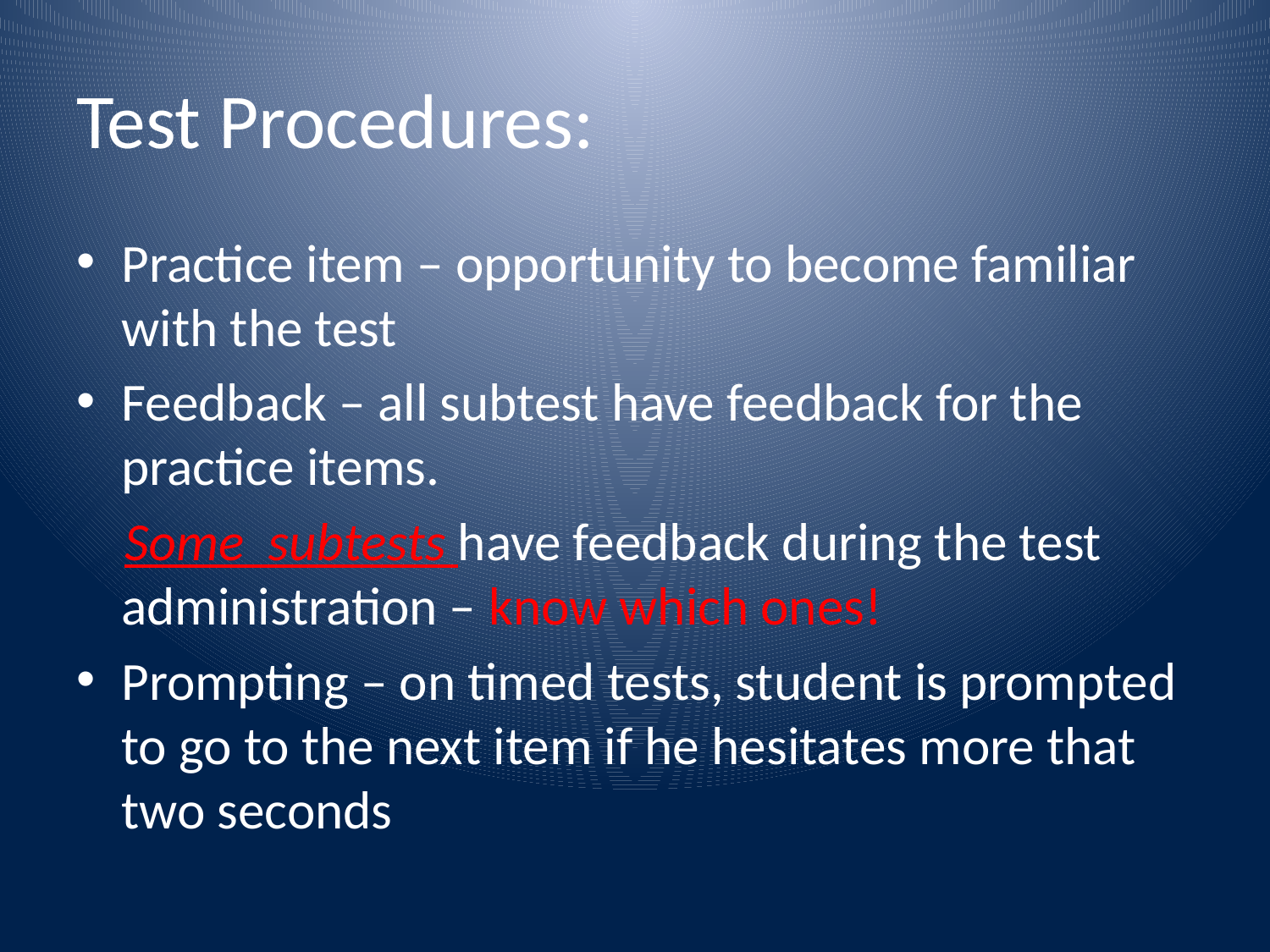

# Test Procedures:
Practice item – opportunity to become familiar with the test
Feedback – all subtest have feedback for the practice items.
    Some  subtests have feedback during the test administration – know which ones!
Prompting – on timed tests, student is prompted to go to the next item if he hesitates more that two seconds